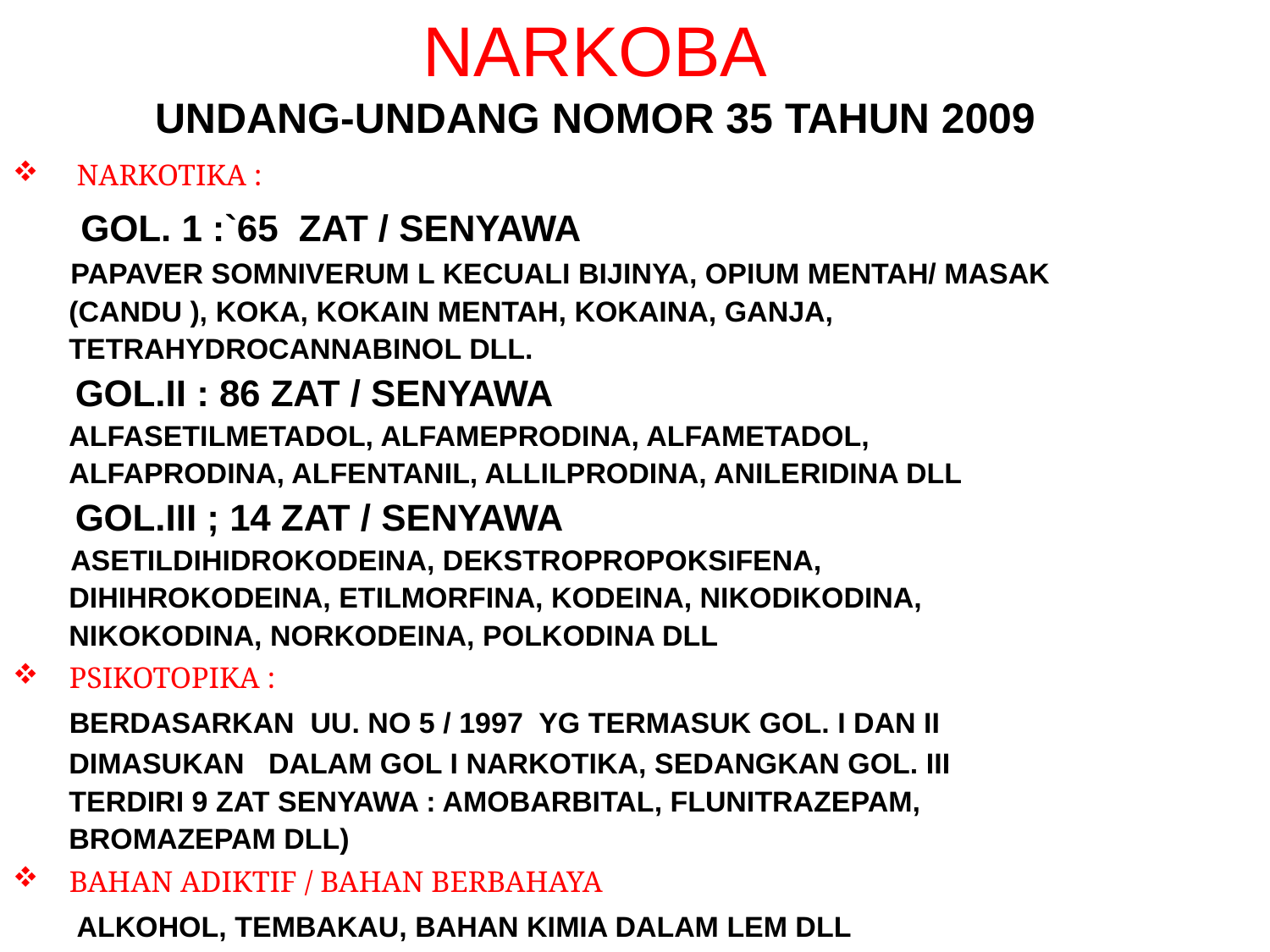

NARKOBA
UNDANG-UNDANG NOMOR 35 TAHUN 2009
#
   NARKOTIKA :
       GOL. 1 :`65  ZAT / SENYAWA
   	  PAPAVER SOMNIVERUM L KECUALI BIJINYA, OPIUM MENTAH/ MASAK
       (CANDU ), KOKA, KOKAIN MENTAH, KOKAINA, GANJA,
       TETRAHYDROCANNABINOL DLL.
	  GOL.II : 86 ZAT / SENYAWA
       ALFASETILMETADOL, ALFAMEPRODINA, ALFAMETADOL,
       ALFAPRODINA, ALFENTANIL, ALLILPRODINA, ANILERIDINA DLL
	  GOL.III ; 14 ZAT / SENYAWA
	  ASETILDIHIDROKODEINA, DEKSTROPROPOKSIFENA,
       DIHIHROKODEINA, ETILMORFINA, KODEINA, NIKODIKODINA,
       NIKOKODINA, NORKODEINA, POLKODINA DLL
  PSIKOTOPIKA :
	  BERDASARKAN  UU. NO 5 / 1997  YG TERMASUK GOL. I DAN II
       DIMASUKAN   DALAM GOL I NARKOTIKA, SEDANGKAN GOL. III
       TERDIRI 9 ZAT SENYAWA : AMOBARBITAL, FLUNITRAZEPAM,
       BROMAZEPAM DLL)
  BAHAN ADIKTIF / BAHAN BERBAHAYA
	   ALKOHOL, TEMBAKAU, BAHAN KIMIA DALAM LEM DLL